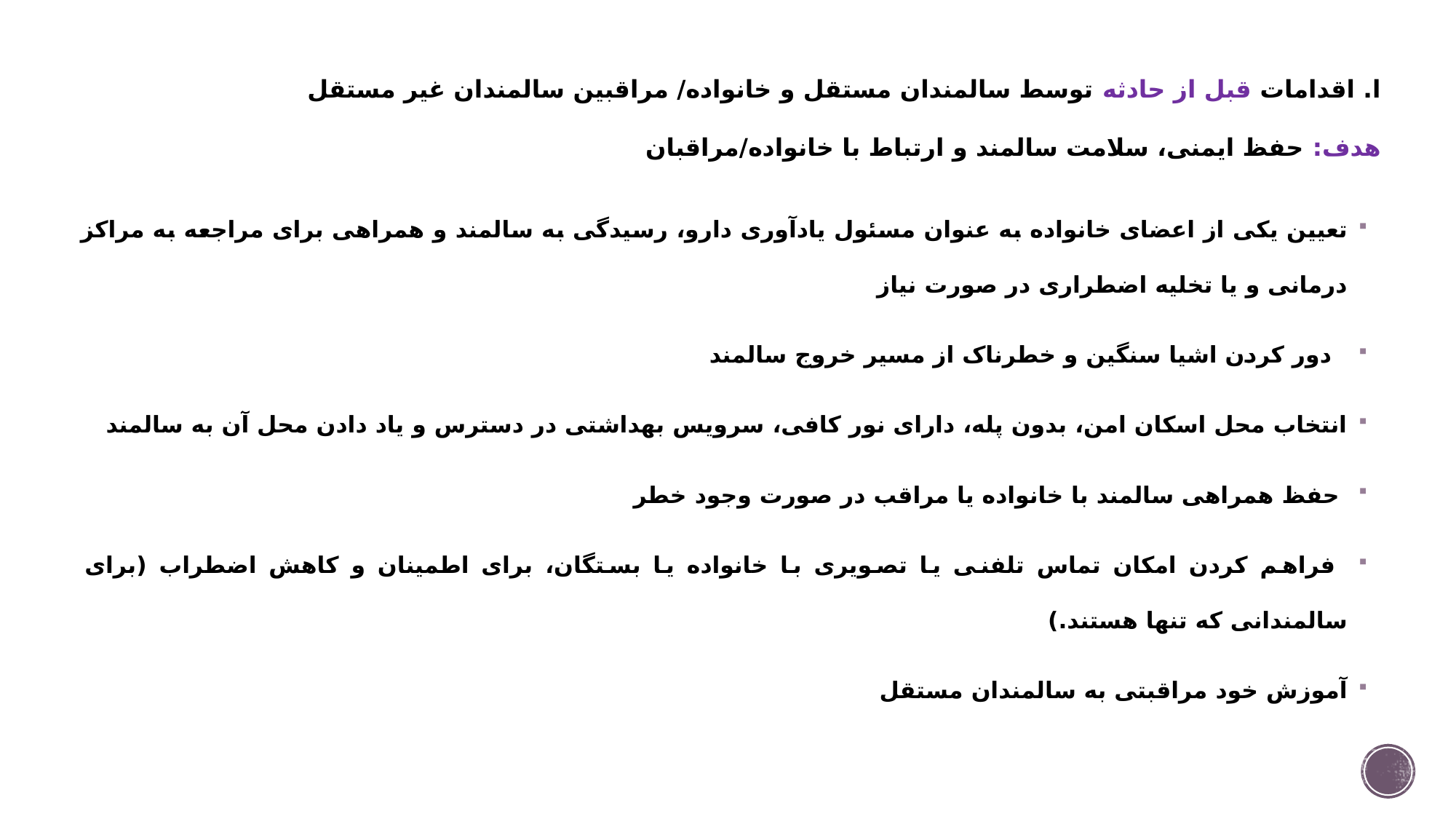

ا. اقدامات قبل از حادثه توسط سالمندان مستقل و خانواده/ مراقبین سالمندان غیر مستقل
هدف: حفظ ایمنی، سلامت سالمند و ارتباط با خانواده/مراقبان
تعیین یکی از اعضای خانواده به عنوان مسئول یادآوری دارو، رسیدگی به سالمند و همراهی برای مراجعه به مراکز درمانی و یا تخلیه اضطراری در صورت نیاز
  دور کردن اشیا سنگین و خطرناک از مسیر خروج سالمند
انتخاب محل اسکان امن، بدون پله، دارای نور کافی، سرویس بهداشتی در دسترس و یاد دادن محل آن به سالمند
 حفظ همراهی سالمند با خانواده یا مراقب در صورت وجود خطر
 فراهم کردن امکان تماس تلفنی یا تصویری با خانواده یا بستگان، برای اطمینان و کاهش اضطراب (برای سالمندانی که تنها هستند.)
آموزش خود مراقبتی به سالمندان مستقل